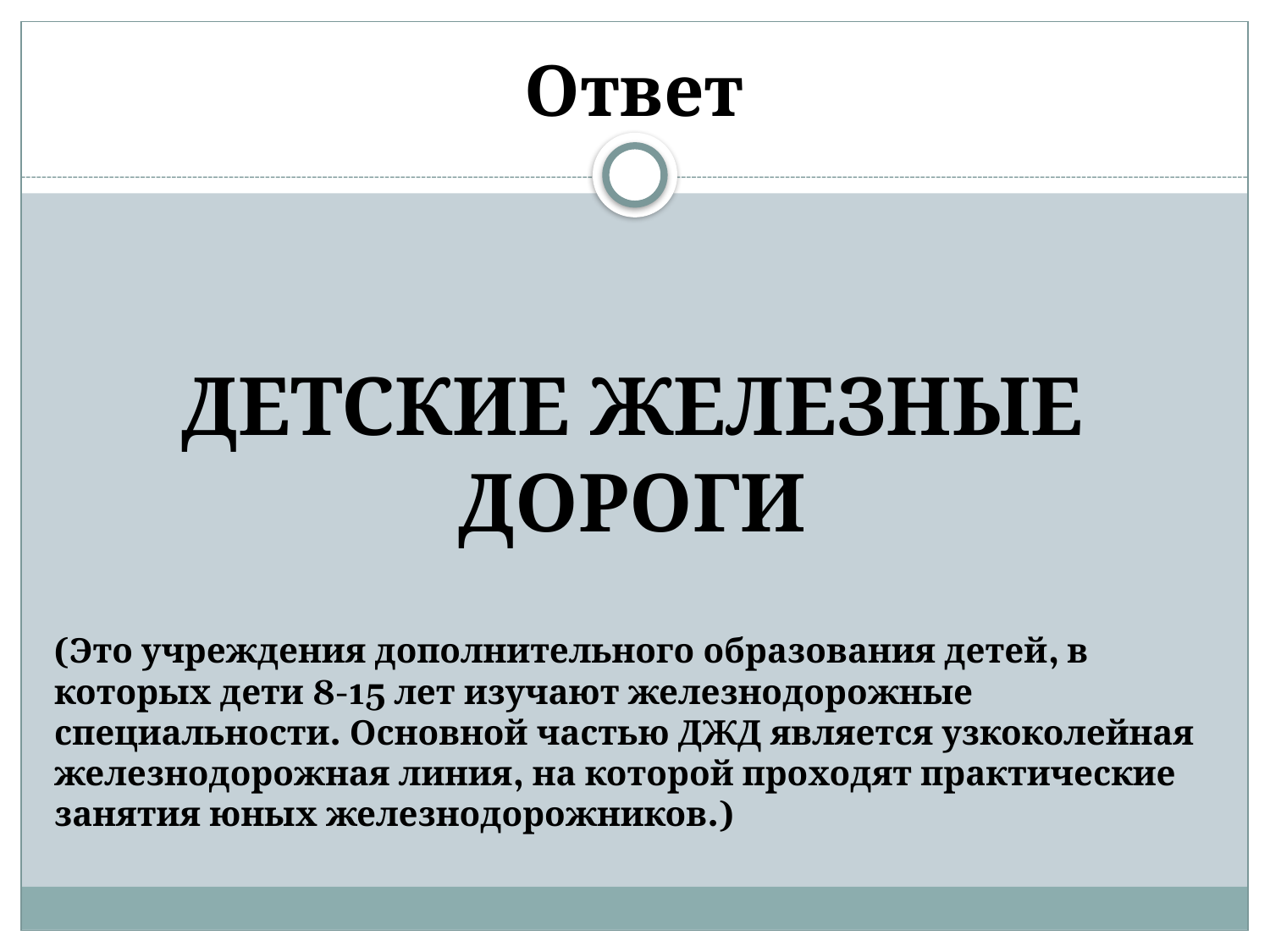

# Ответ

ДЕТСКИЕ ЖЕЛЕЗНЫЕ ДОРОГИ

(Это учреждения дополнительного образования детей, в которых дети 8-15 лет изучают железнодорожные специальности. Основной частью ДЖД является узкоколейная железнодорожная линия, на которой проходят практические занятия юных железнодорожников.)